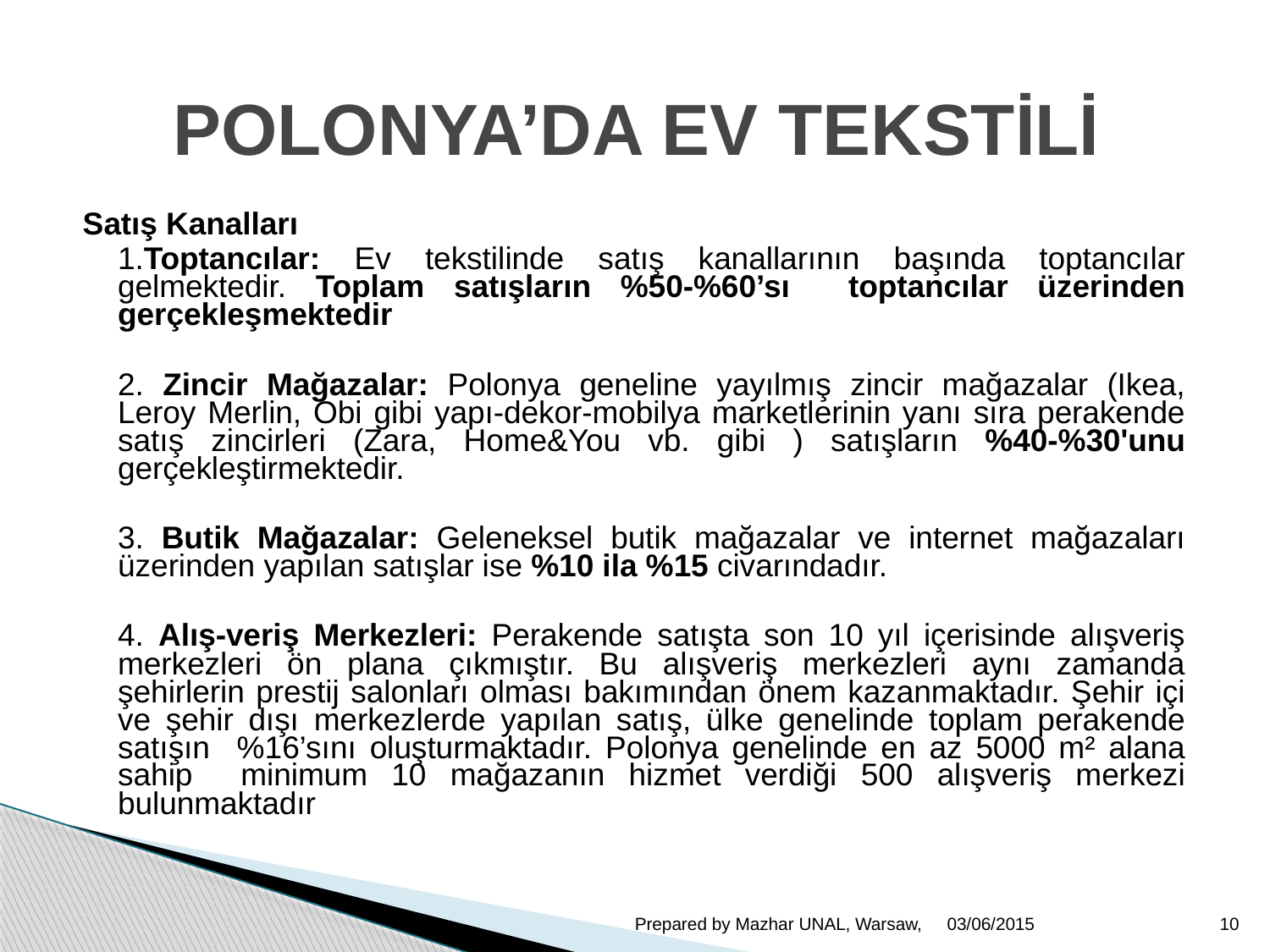

# POLONYA’DA EV TEKSTİLİ
Satış Kanalları
	1.Toptancılar: Ev tekstilinde satış kanallarının başında toptancılar gelmektedir. Toplam satışların %50-%60’sı  toptancılar üzerinden gerçekleşmektedir

	2. Zincir Mağazalar: Polonya geneline yayılmış zincir mağazalar (Ikea, Leroy Merlin, Obi gibi yapı-dekor-mobilya marketlerinin yanı sıra perakende satış zincirleri (Zara, Home&You vb. gibi ) satışların %40-%30'unu gerçekleştirmektedir.

	3. Butik Mağazalar: Geleneksel butik mağazalar ve internet mağazaları üzerinden yapılan satışlar ise %10 ila %15 civarındadır.

	4. Alış-veriş Merkezleri: Perakende satışta son 10 yıl içerisinde alışveriş merkezleri ön plana çıkmıştır. Bu alışveriş merkezleri aynı zamanda şehirlerin prestij salonları olması bakımından önem kazanmaktadır. Şehir içi ve şehir dışı merkezlerde yapılan satış, ülke genelinde toplam perakende satışın  %16’sını oluşturmaktadır. Polonya genelinde en az 5000 m² alana sahip  minimum 10 mağazanın hizmet verdiği 500 alışveriş merkezi bulunmaktadır
Prepared by Mazhar UNAL, Warsaw,
03/06/2015
10